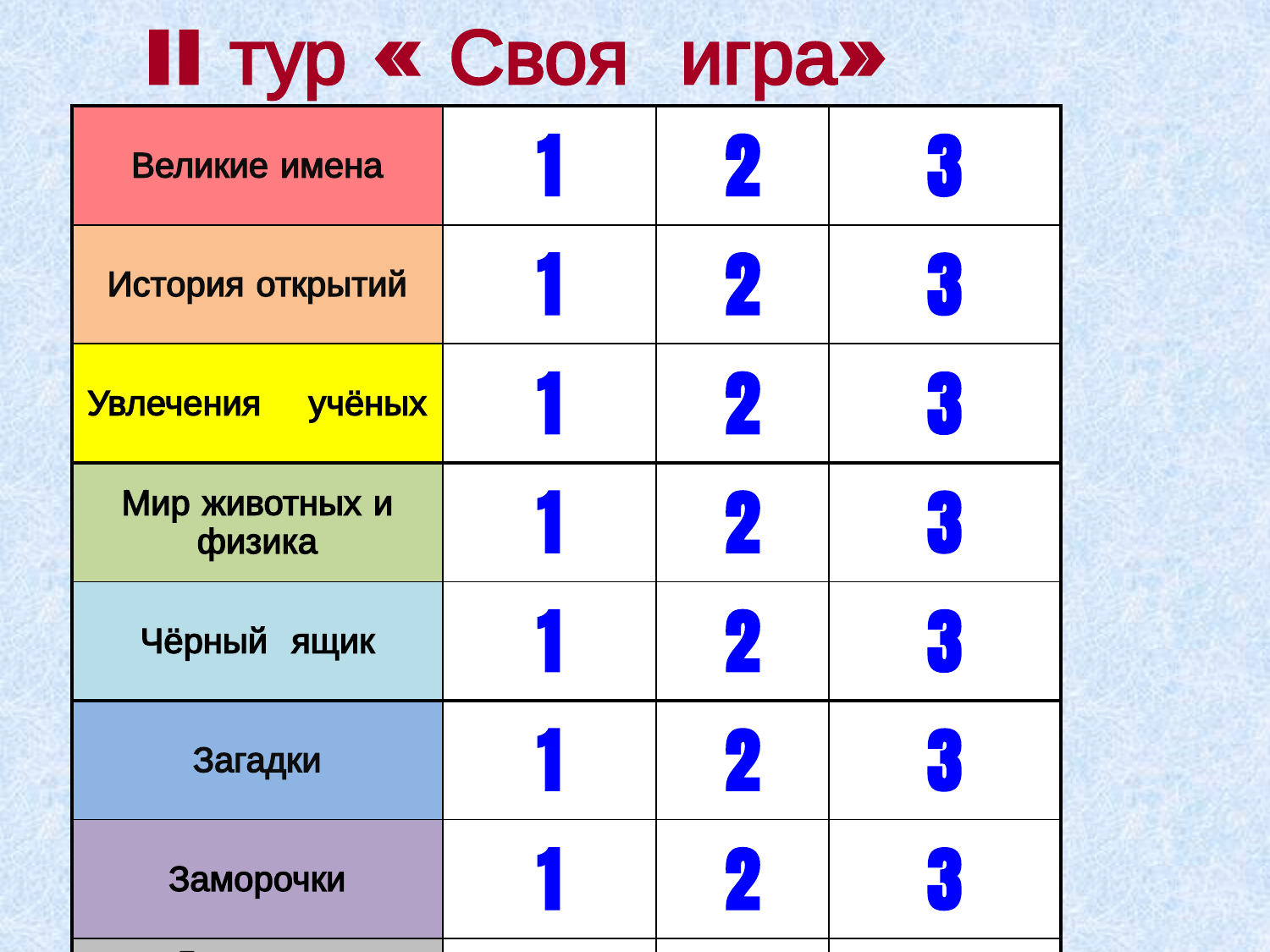

# II тур « Своя  игра»
| Великие имена | 1 | 2 | 3 |
| --- | --- | --- | --- |
| История открытий | 1 | 2 | 3 |
| Увлечения учёных | 1 | 2 | 3 |
| Мир животных и физика | 1 | 2 | 3 |
| Чёрный ящик | 1 | 2 | 3 |
| Загадки | 1 | 2 | 3 |
| Заморочки | 1 | 2 | 3 |
| Лестница технической эволюции | 1 | 2 | 3 |